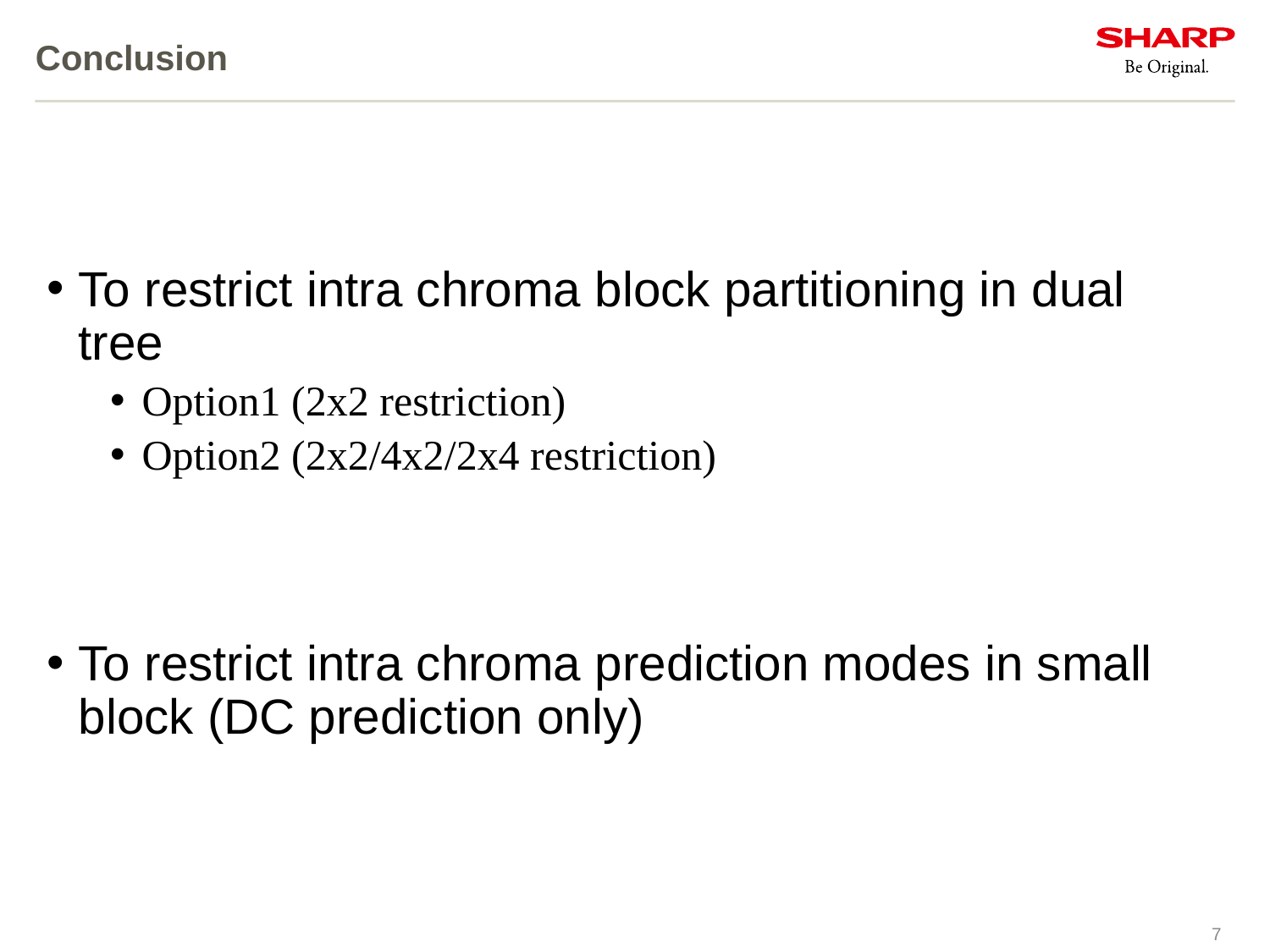

# Conclusion

To restrict intra chroma block partitioning in dual tree
Option1 (2x2 restriction)
Option2 (2x2/4x2/2x4 restriction)

To restrict intra chroma prediction modes in small block (DC prediction only)

7